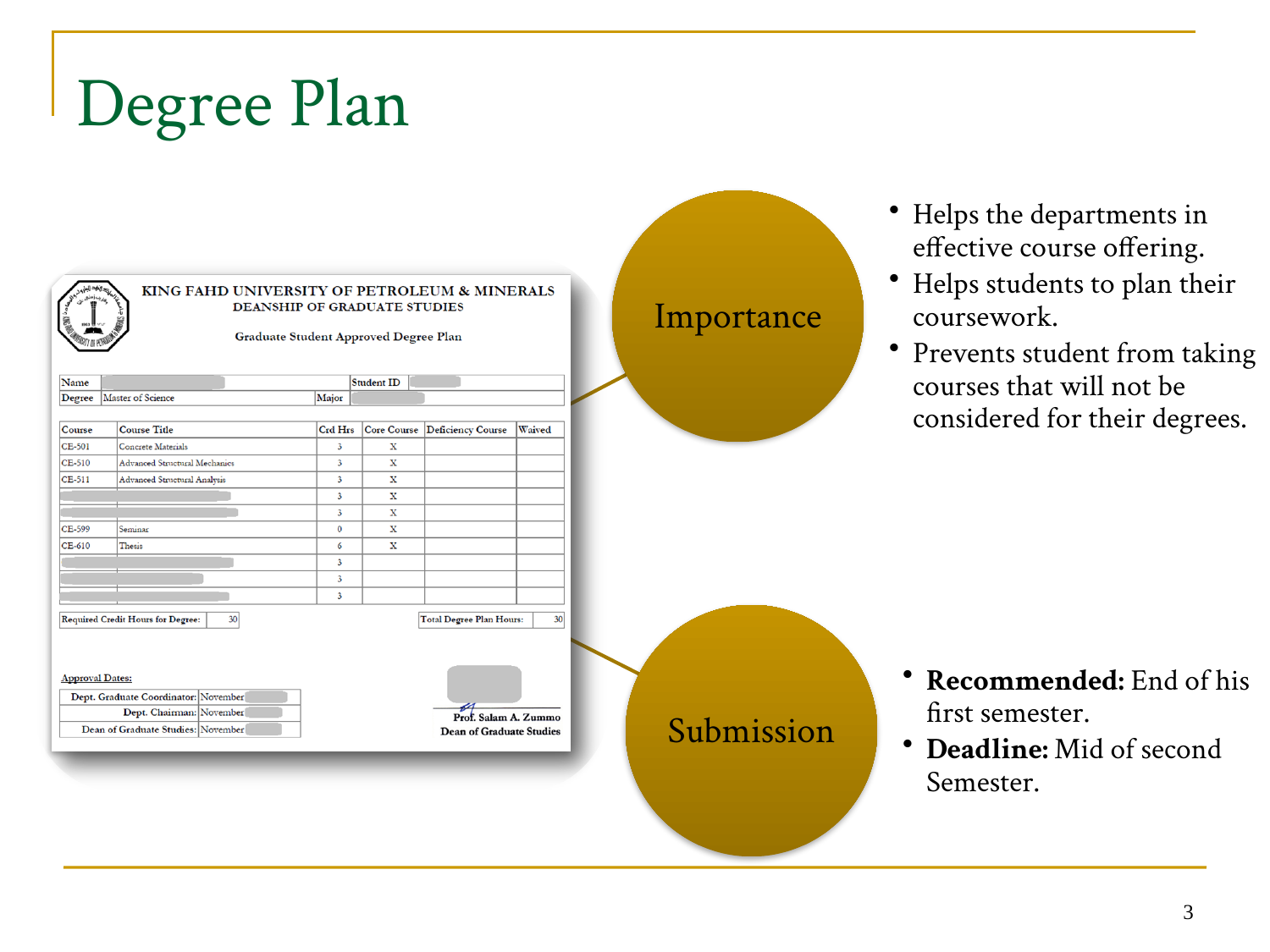

# Degree Plan
Importance
Helps the departments in effective course offering.
Helps students to plan their coursework.
Prevents student from taking courses that will not be considered for their degrees.
Submission
Recommended: End of his first semester.
Deadline: Mid of second Semester.
3